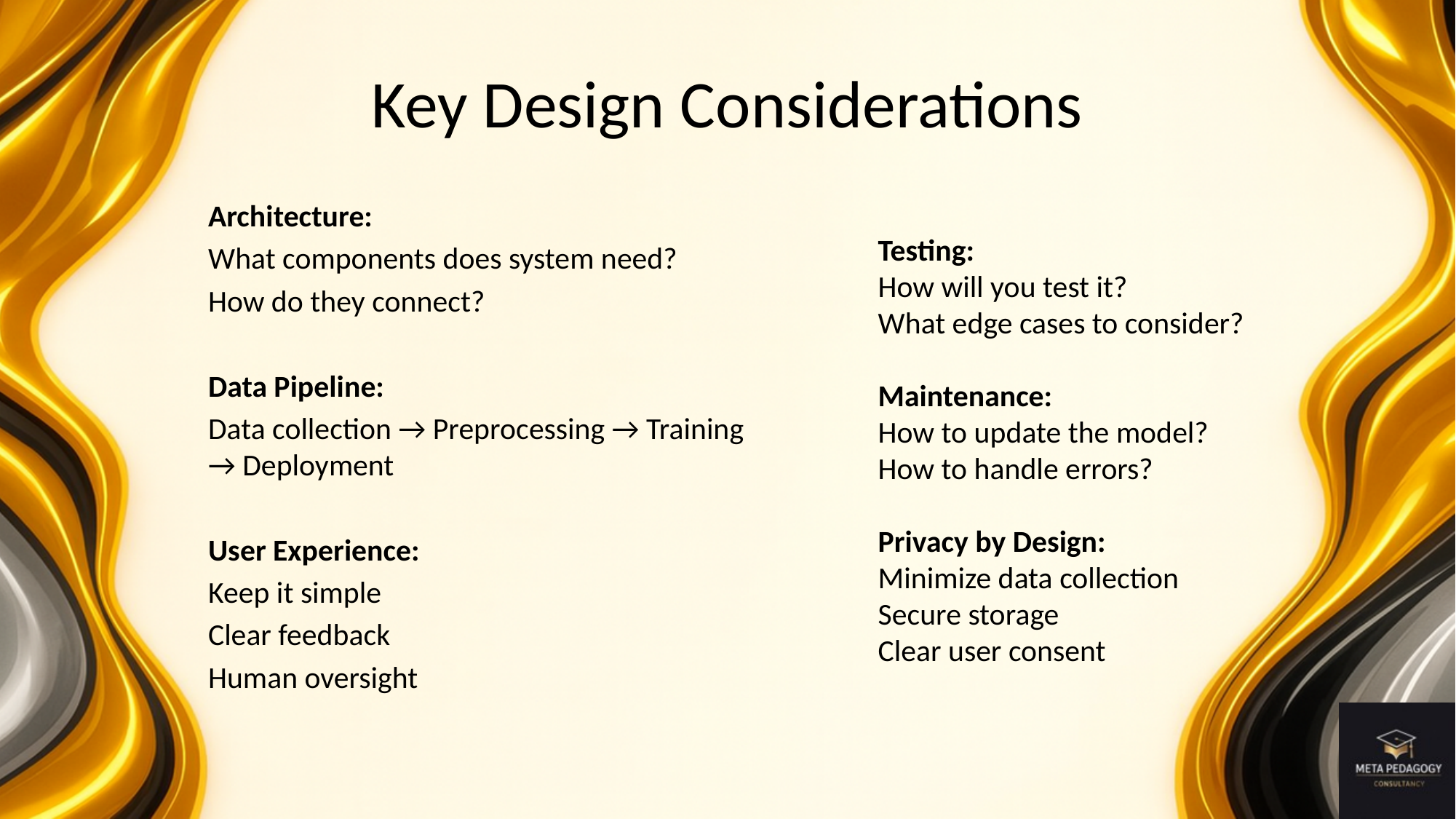

# Key Design Considerations

Testing:
How will you test it?
What edge cases to consider?

Maintenance:
How to update the model?
How to handle errors?

Privacy by Design:
Minimize data collection
Secure storage
Clear user consent
Architecture:
What components does system need?
How do they connect?

Data Pipeline:
Data collection → Preprocessing → Training → Deployment

User Experience:
Keep it simple
Clear feedback
Human oversight